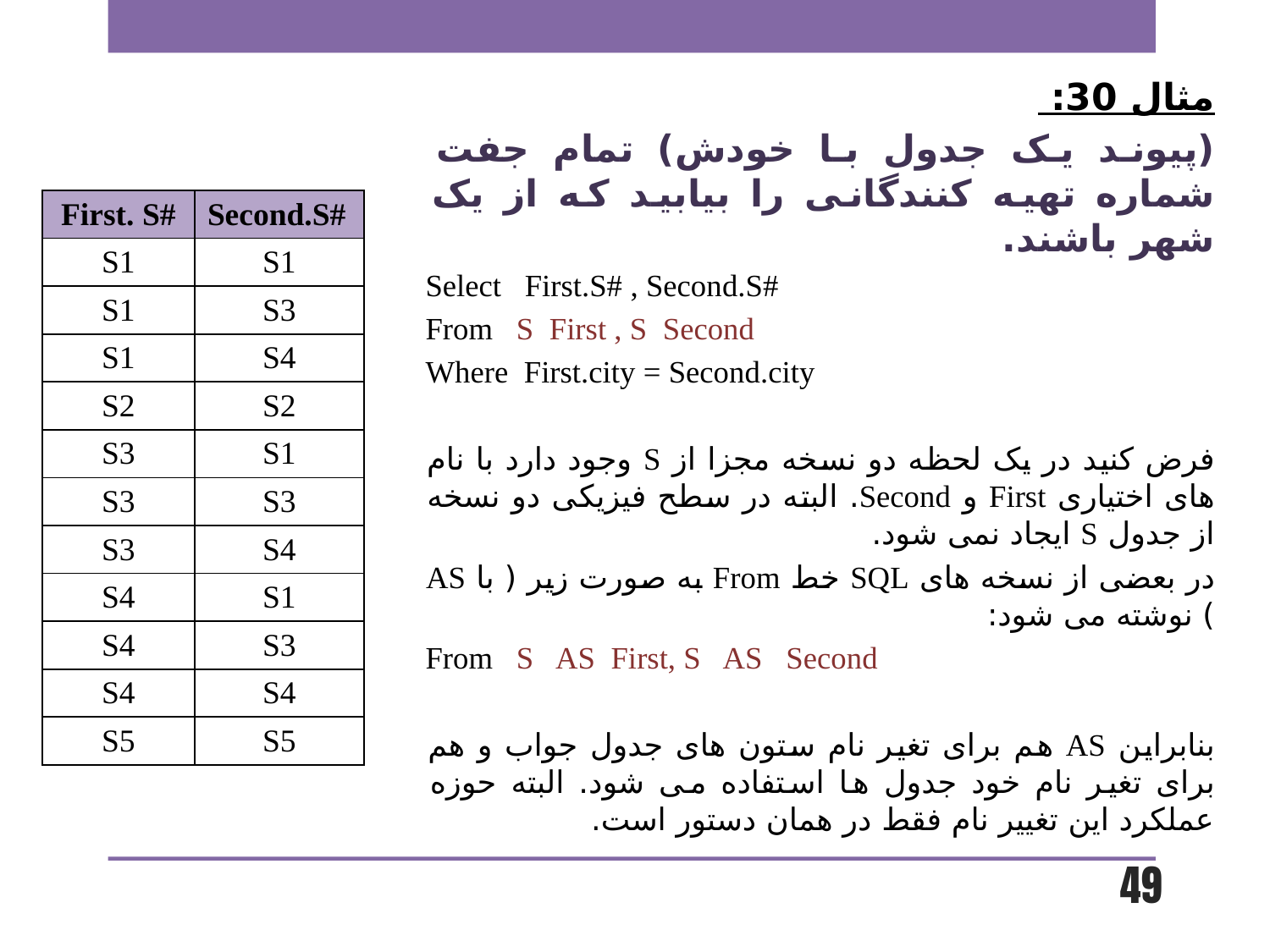

مثال 30:
(پیوند یک جدول با خودش) تمام جفت شماره تهیه کنندگانی را بیابید که از یک شهر باشند.
Select   First.S# , Second.S#
From   S  First , S  Second
Where  First.city = Second.city

فرض کنید در یک لحظه دو نسخه مجزا از S وجود دارد با نام های اختیاری First و Second. البته در سطح فیزیکی دو نسخه از جدول S ایجاد نمی شود.
در بعضی از نسخه های SQL خط From به صورت زیر ( با AS ) نوشته می شود:
From   S   AS  First, S   AS   Second

بنابراین AS هم برای تغیر نام ستون های جدول جواب و هم برای تغیر نام خود جدول ها استفاده می شود. البته حوزه عملکرد این تغییر نام فقط در همان دستور است.
| First. S# | Second.S# |
| --- | --- |
| S1 | S1 |
| S1 | S3 |
| S1 | S4 |
| S2 | S2 |
| S3 | S1 |
| S3 | S3 |
| S3 | S4 |
| S4 | S1 |
| S4 | S3 |
| S4 | S4 |
| S5 | S5 |
49